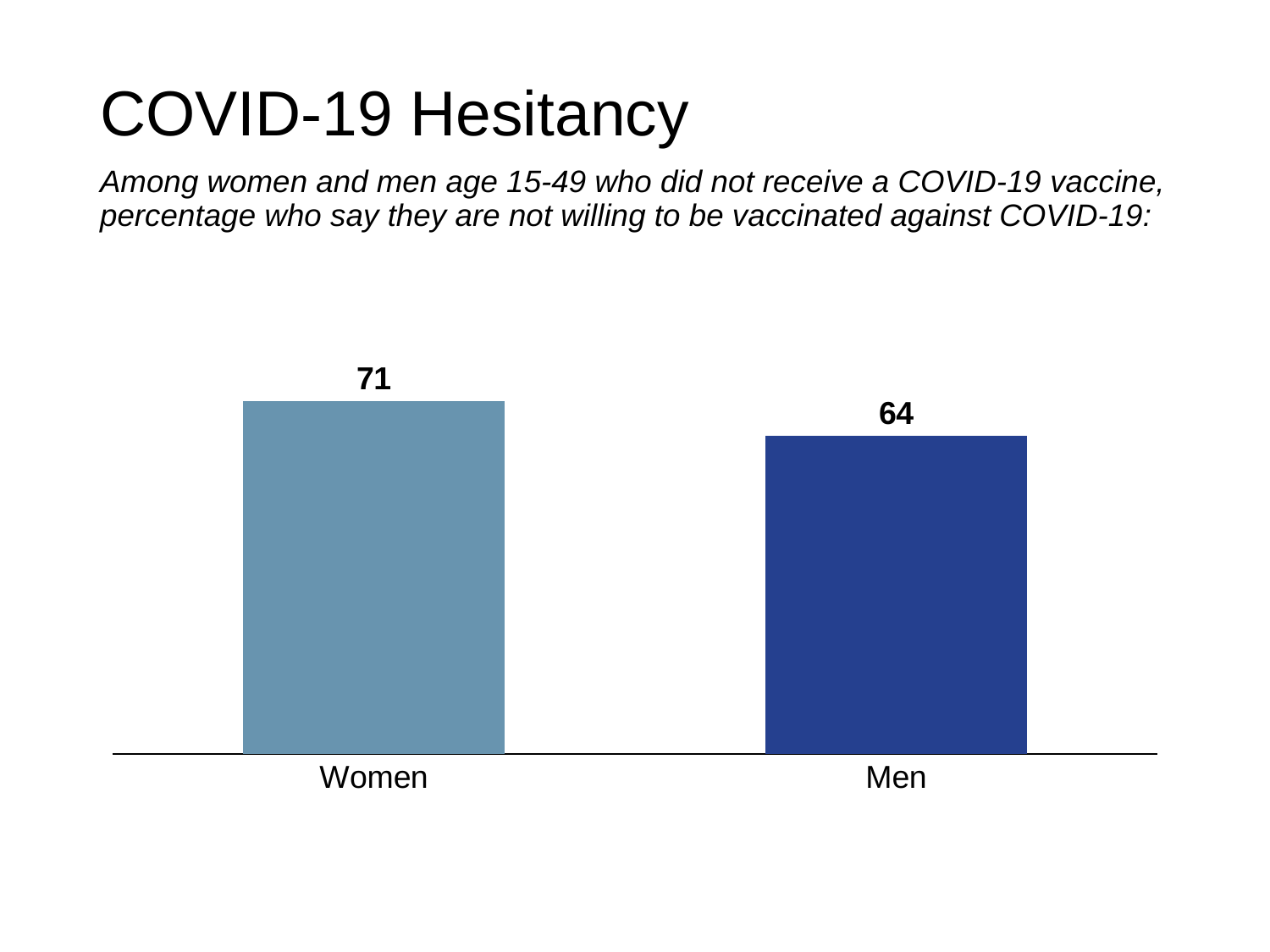

# COVID-19 Hesitancy
Among women and men age 15-49 who did not receive a COVID-19 vaccine, percentage who say they are not willing to be vaccinated against COVID-19:

### Chart

| Category | Don't want vax |
|---|---|
| Women | 71.0 |
| Men | 64.0 |